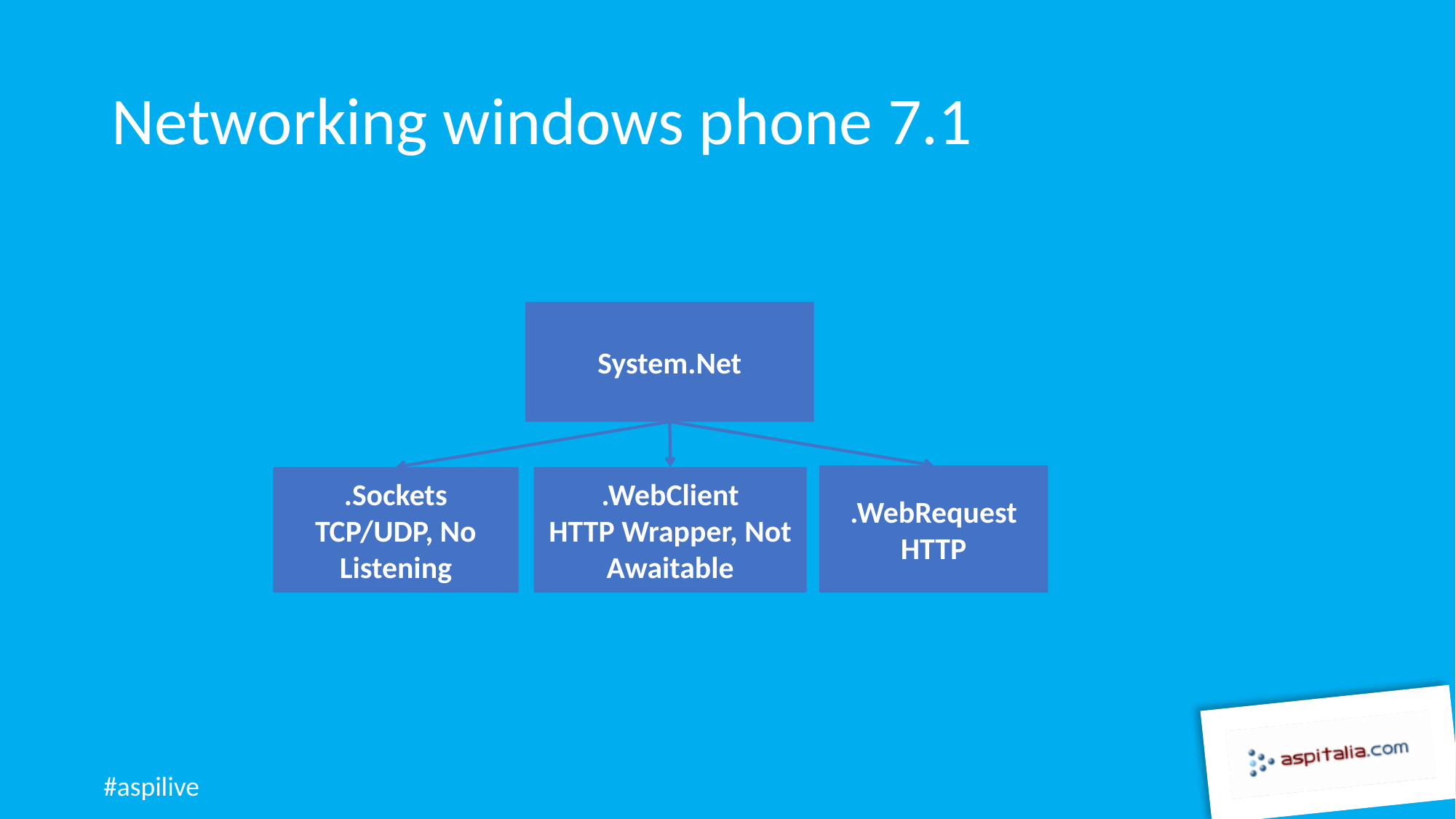

# Networking windows phone 7.1
System.Net
.WebRequest
HTTP
.Sockets
TCP/UDP, No Listening
.WebClient
HTTP Wrapper, Not Awaitable